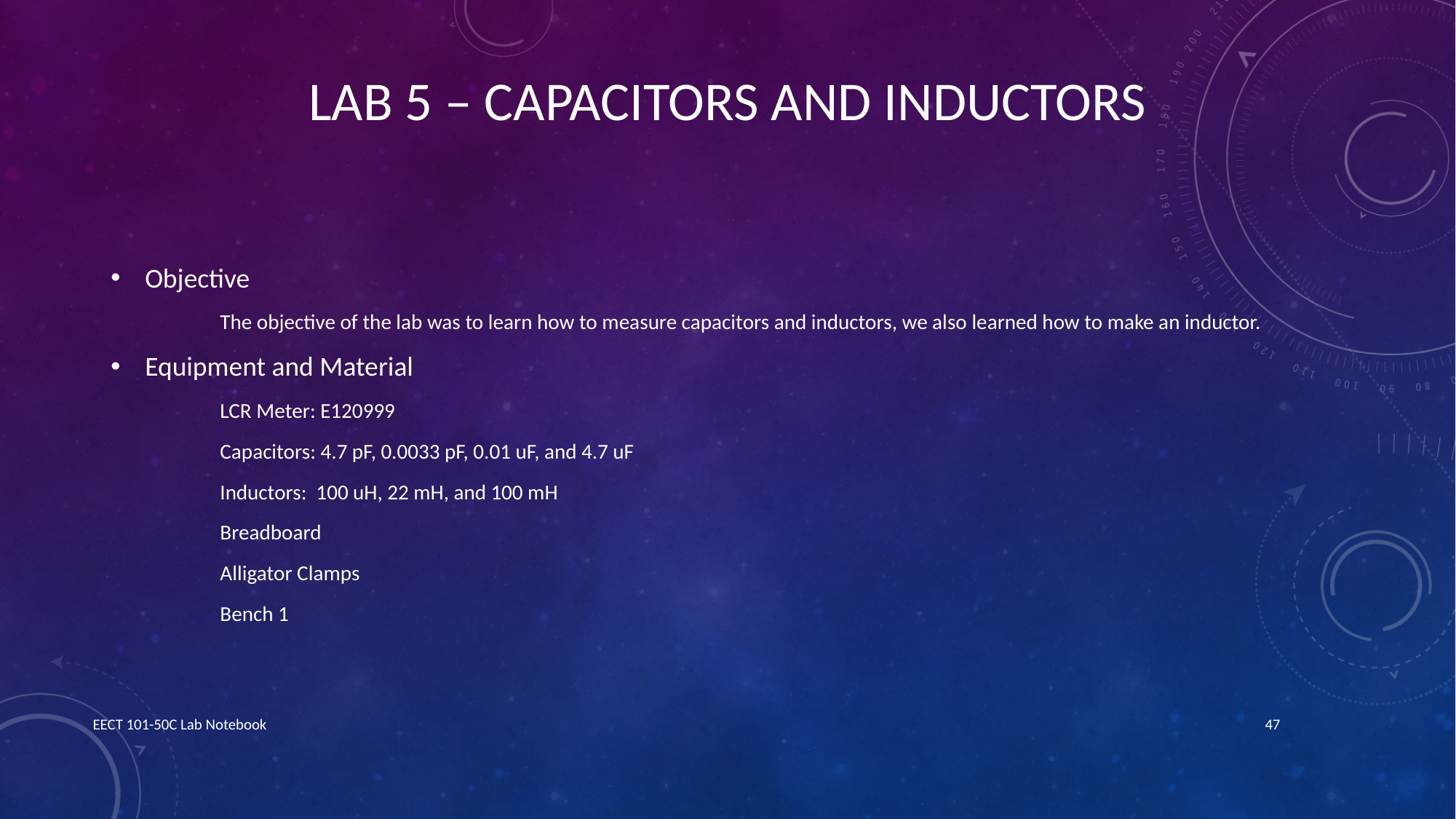

# Lab 5 – Capacitors And inductors
Objective
The objective of the lab was to learn how to measure capacitors and inductors, we also learned how to make an inductor.
Equipment and Material
LCR Meter: E120999
Capacitors: 4.7 pF, 0.0033 pF, 0.01 uF, and 4.7 uF
Inductors:  100 uH, 22 mH, and 100 mH
Breadboard
Alligator Clamps
Bench 1
EECT 101-50C Lab Notebook
47